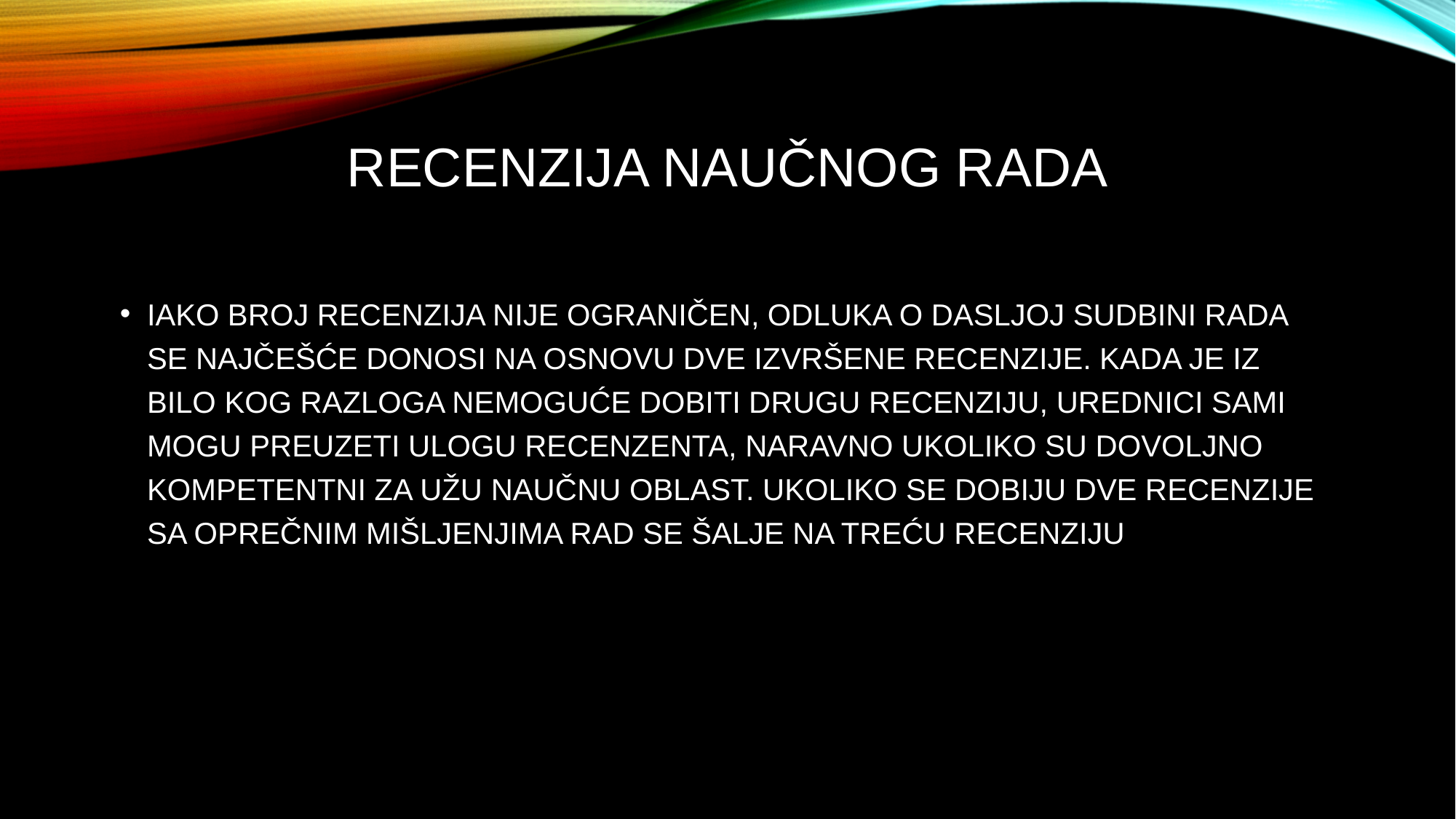

Recenzija naučnog rada
iako broj recenzija nije ograničen, odluka o dasljoj sudbini rada se najčešće donosi na osnovu dve izvršene recenzije. Kada je iz bilo kog razloga nemoguće dobiti drugu recenziju, urednici sami mogu preuzeti ulogu recenzenta, naravno ukoliko su dovoljno kompetentni za užu naučnu oblast. Ukoliko se dobiju dve recenzije sa oprečnim mišljenjima rad se šalje na treću recenziju